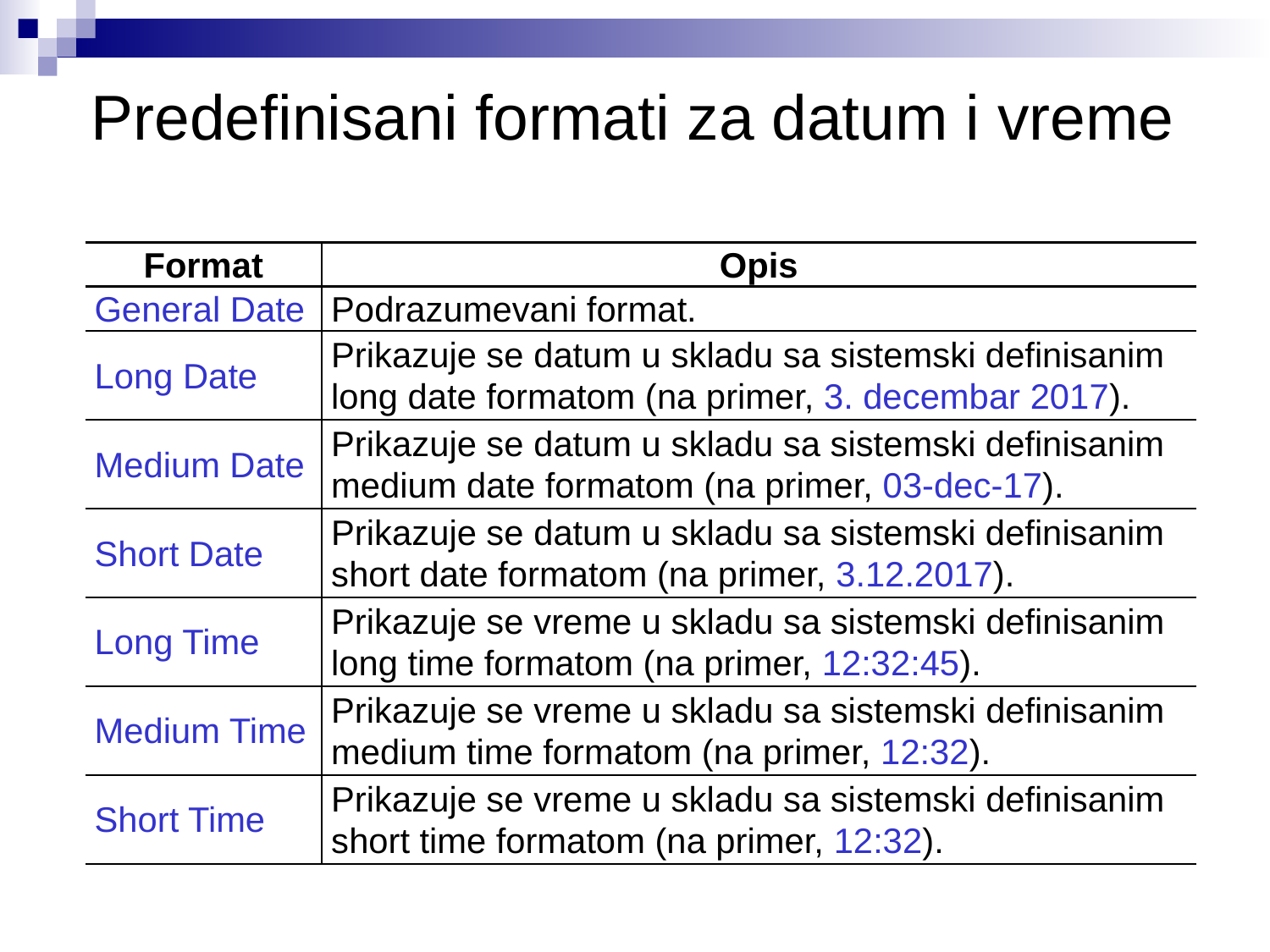

# Predefinisani formati za datum i vreme
| Format | Opis |
| --- | --- |
| General Date | Podrazumevani format. |
| Long Date | Prikazuje se datum u skladu sa sistemski definisanim long date formatom (na primer, 3. decembar 2017). |
| Medium Date | Prikazuje se datum u skladu sa sistemski definisanim medium date formatom (na primer, 03-dec-17). |
| Short Date | Prikazuje se datum u skladu sa sistemski definisanim short date formatom (na primer, 3.12.2017). |
| Long Time | Prikazuje se vreme u skladu sa sistemski definisanim long time formatom (na primer, 12:32:45). |
| Medium Time | Prikazuje se vreme u skladu sa sistemski definisanim medium time formatom (na primer, 12:32). |
| Short Time | Prikazuje se vreme u skladu sa sistemski definisanim short time formatom (na primer, 12:32). |